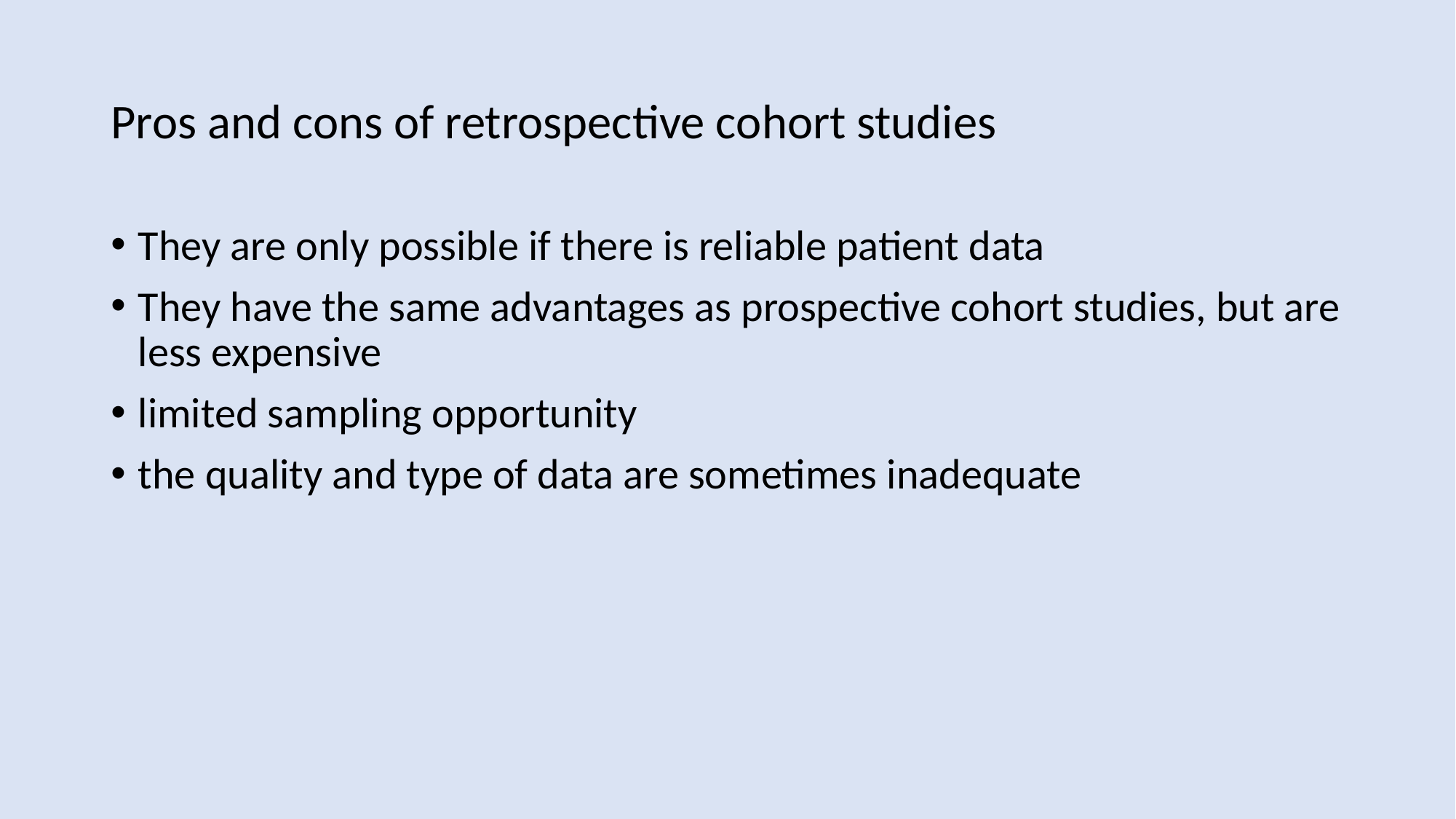

# Pros and cons of retrospective cohort studies
They are only possible if there is reliable patient data
They have the same advantages as prospective cohort studies, but are less expensive
limited sampling opportunity
the quality and type of data are sometimes inadequate